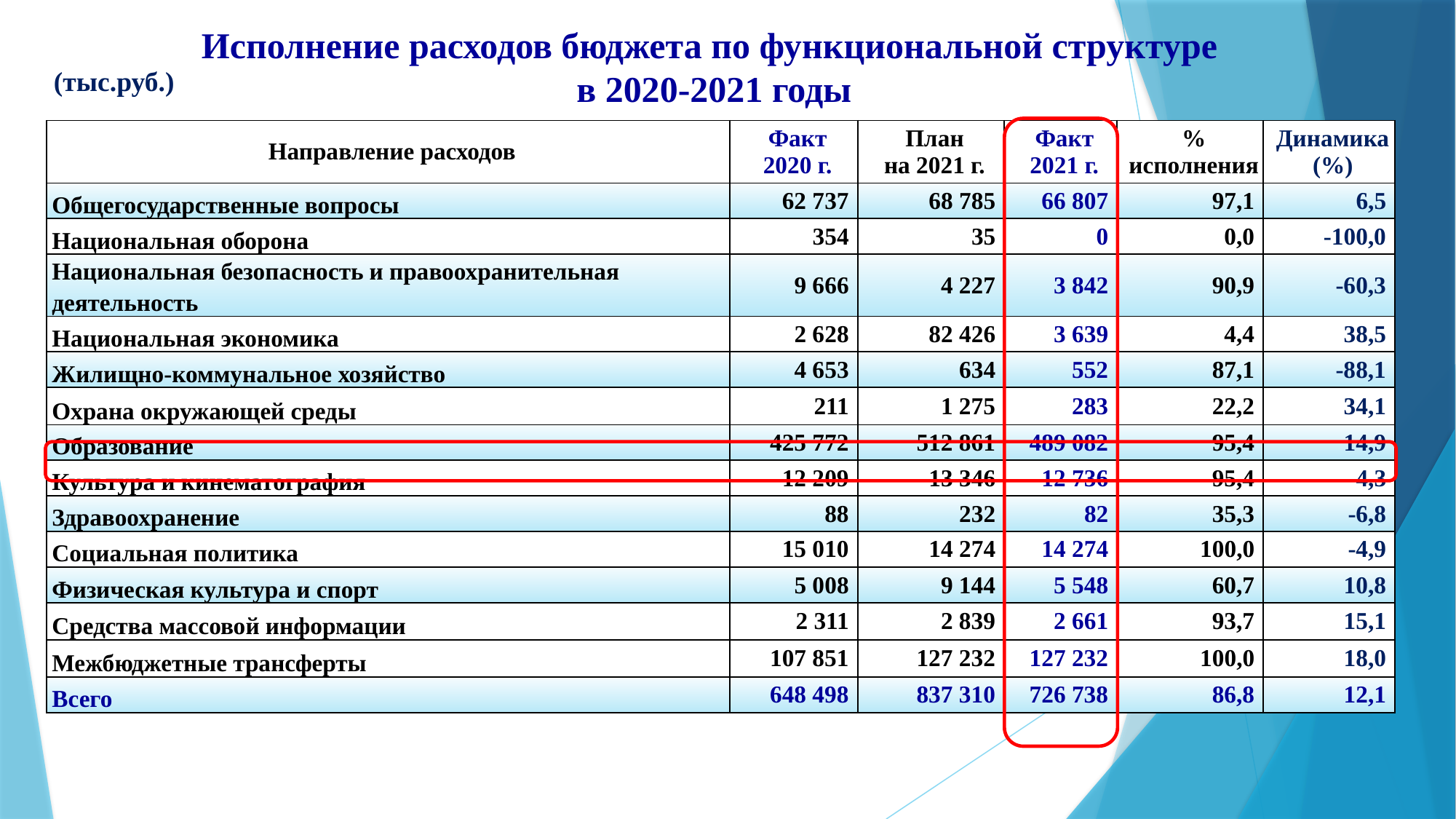

# Исполнение расходов бюджета по функциональной структуре в 2020-2021 годы
(тыс.руб.)

| Направление расходов | Факт 2020 г. | План на 2021 г. | Факт 2021 г. | % исполнения | Динамика (%) |
| --- | --- | --- | --- | --- | --- |
| Общегосударственные вопросы | 62 737 | 68 785 | 66 807 | 97,1 | 6,5 |
| Национальная оборона | 354 | 35 | 0 | 0,0 | -100,0 |
| Национальная безопасность и правоохранительная деятельность | 9 666 | 4 227 | 3 842 | 90,9 | -60,3 |
| Национальная экономика | 2 628 | 82 426 | 3 639 | 4,4 | 38,5 |
| Жилищно-коммунальное хозяйство | 4 653 | 634 | 552 | 87,1 | -88,1 |
| Охрана окружающей среды | 211 | 1 275 | 283 | 22,2 | 34,1 |
| Образование | 425 772 | 512 861 | 489 082 | 95,4 | 14,9 |
| Культура и кинематография | 12 209 | 13 346 | 12 736 | 95,4 | 4,3 |
| Здравоохранение | 88 | 232 | 82 | 35,3 | -6,8 |
| Социальная политика | 15 010 | 14 274 | 14 274 | 100,0 | -4,9 |
| Физическая культура и спорт | 5 008 | 9 144 | 5 548 | 60,7 | 10,8 |
| Средства массовой информации | 2 311 | 2 839 | 2 661 | 93,7 | 15,1 |
| Межбюджетные трансферты | 107 851 | 127 232 | 127 232 | 100,0 | 18,0 |
| Всего | 648 498 | 837 310 | 726 738 | 86,8 | 12,1 |